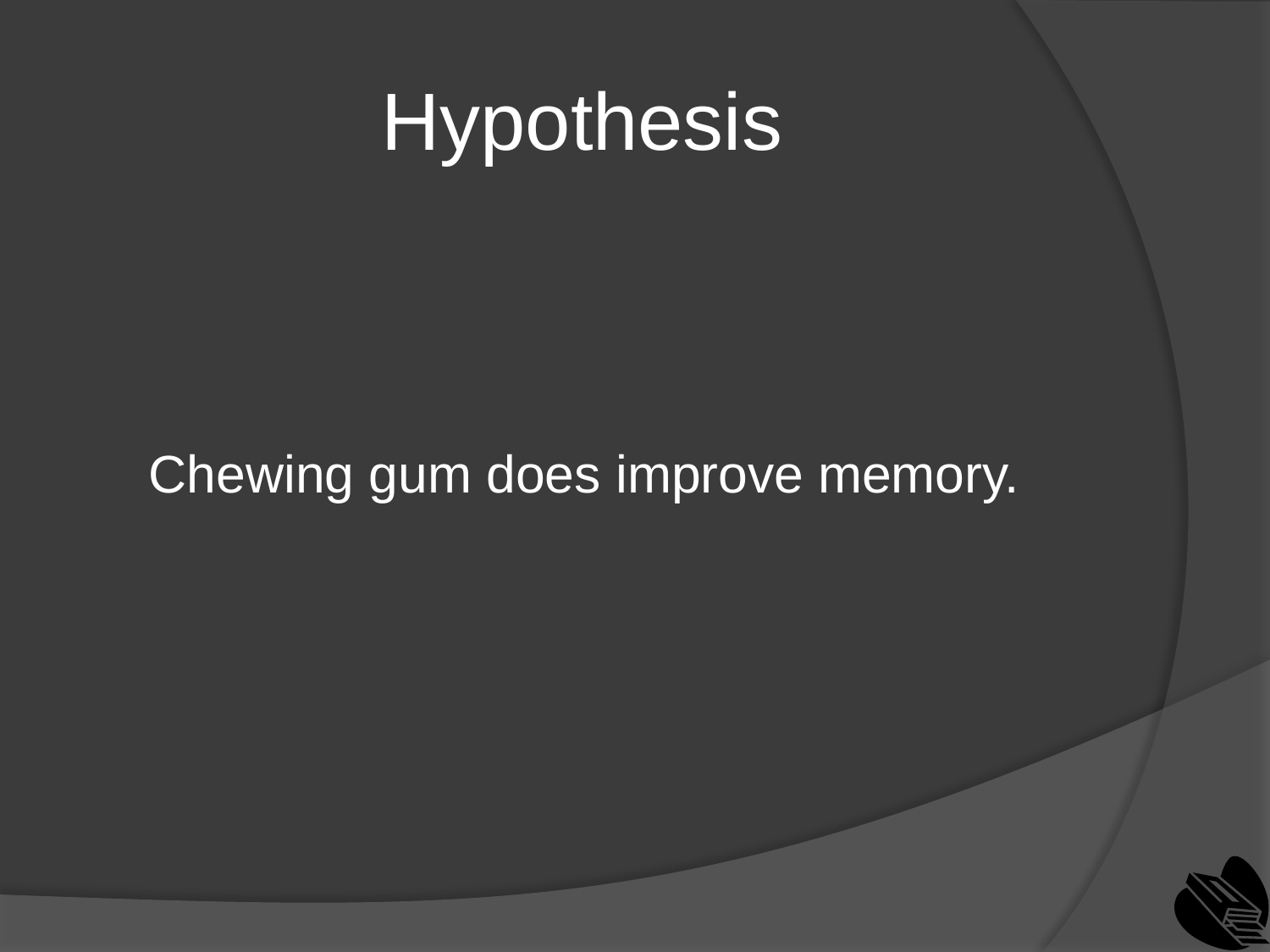

# Hypothesis
Chewing gum does improve memory.